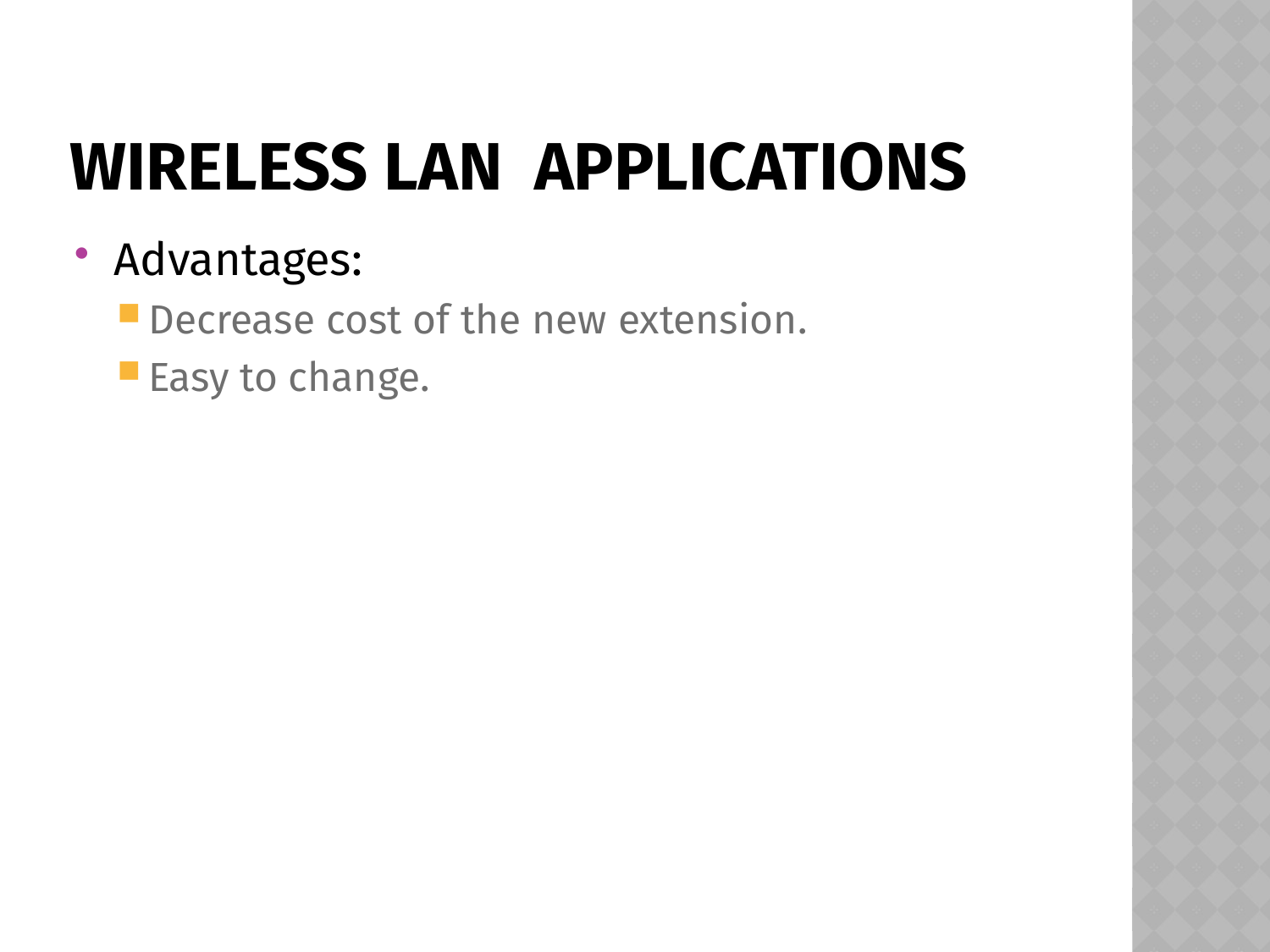

# Wireless LAN  applications
Advantages:
Decrease cost of the new extension.
Easy to change.